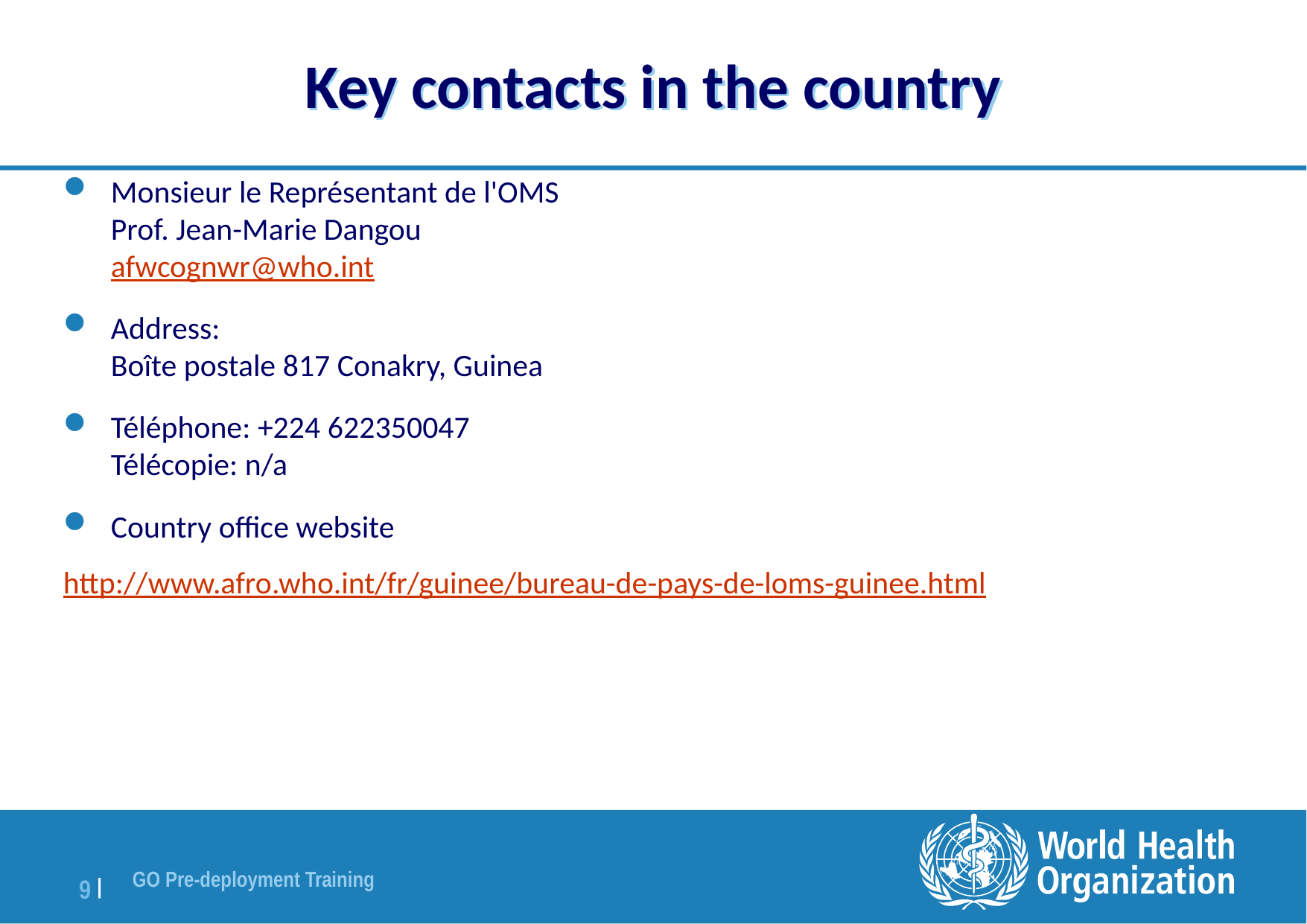

# Key contacts in the country
Monsieur le Représentant de l'OMS
Prof. Jean-Marie Dangou
afwcognwr@who.int
Address:
Boîte postale 817 Conakry, Guinea
Téléphone: +224 622350047
Télécopie: n/a
Country office website
http://www.afro.who.int/fr/guinee/bureau-de-pays-de-loms-guinee.html